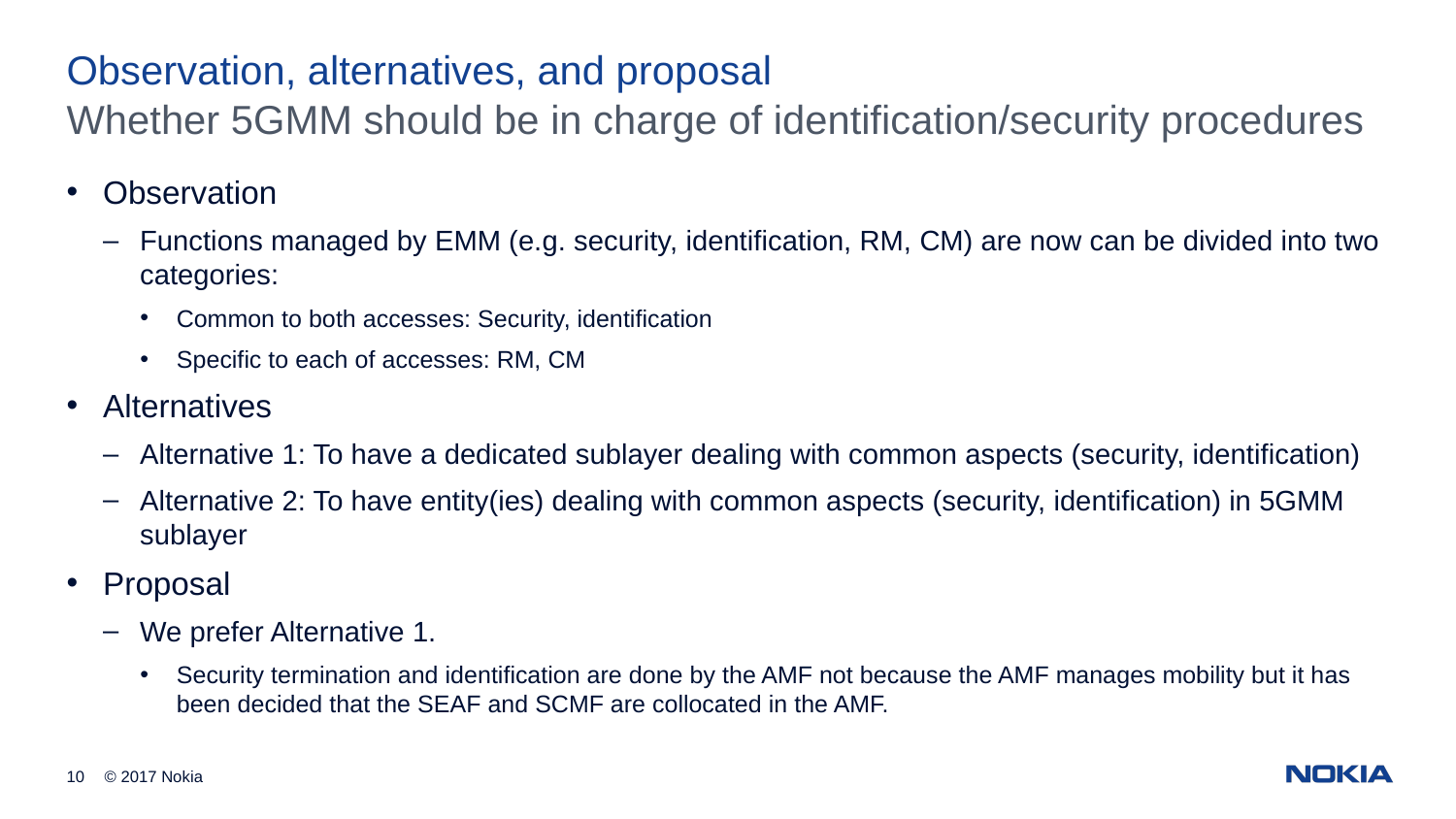

Observation, alternatives, and proposal
Whether 5GMM should be in charge of identification/security procedures
Observation
Functions managed by EMM (e.g. security, identification, RM, CM) are now can be divided into two categories:
Common to both accesses: Security, identification
Specific to each of accesses: RM, CM
Alternatives
Alternative 1: To have a dedicated sublayer dealing with common aspects (security, identification)
Alternative 2: To have entity(ies) dealing with common aspects (security, identification) in 5GMM sublayer
Proposal
We prefer Alternative 1.
Security termination and identification are done by the AMF not because the AMF manages mobility but it has been decided that the SEAF and SCMF are collocated in the AMF.